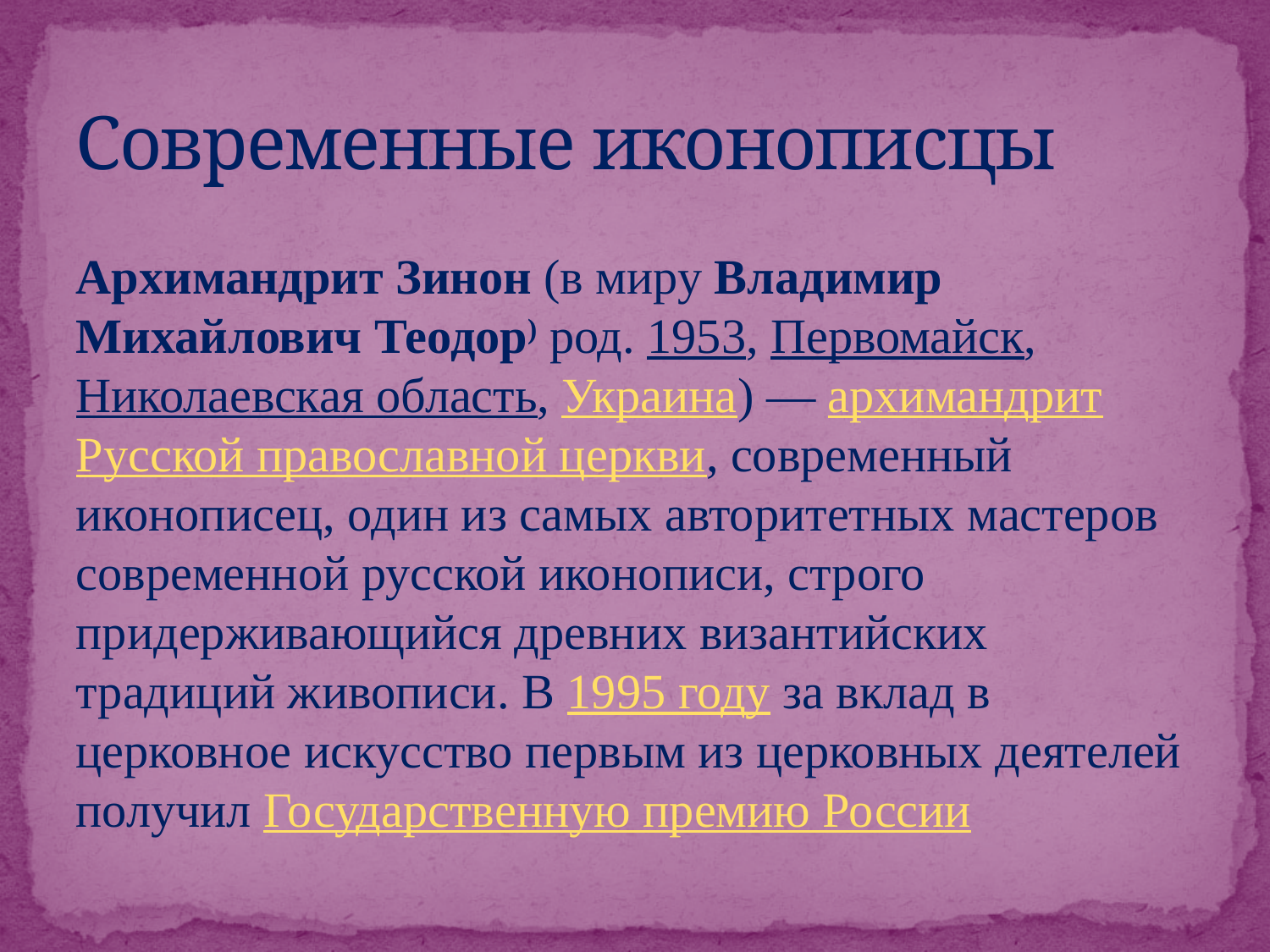

# Современные иконописцы
Архимандрит Зинон (в миру Владимир Михайлович Теодор) род. 1953, Первомайск, Николаевская область, Украина) — архимандрит Русской православной церкви, современный иконописец, один из самых авторитетных мастеров современной русской иконописи, строго придерживающийся древних византийских традиций живописи. В 1995 году за вклад в церковное искусство первым из церковных деятелей получил Государственную премию России